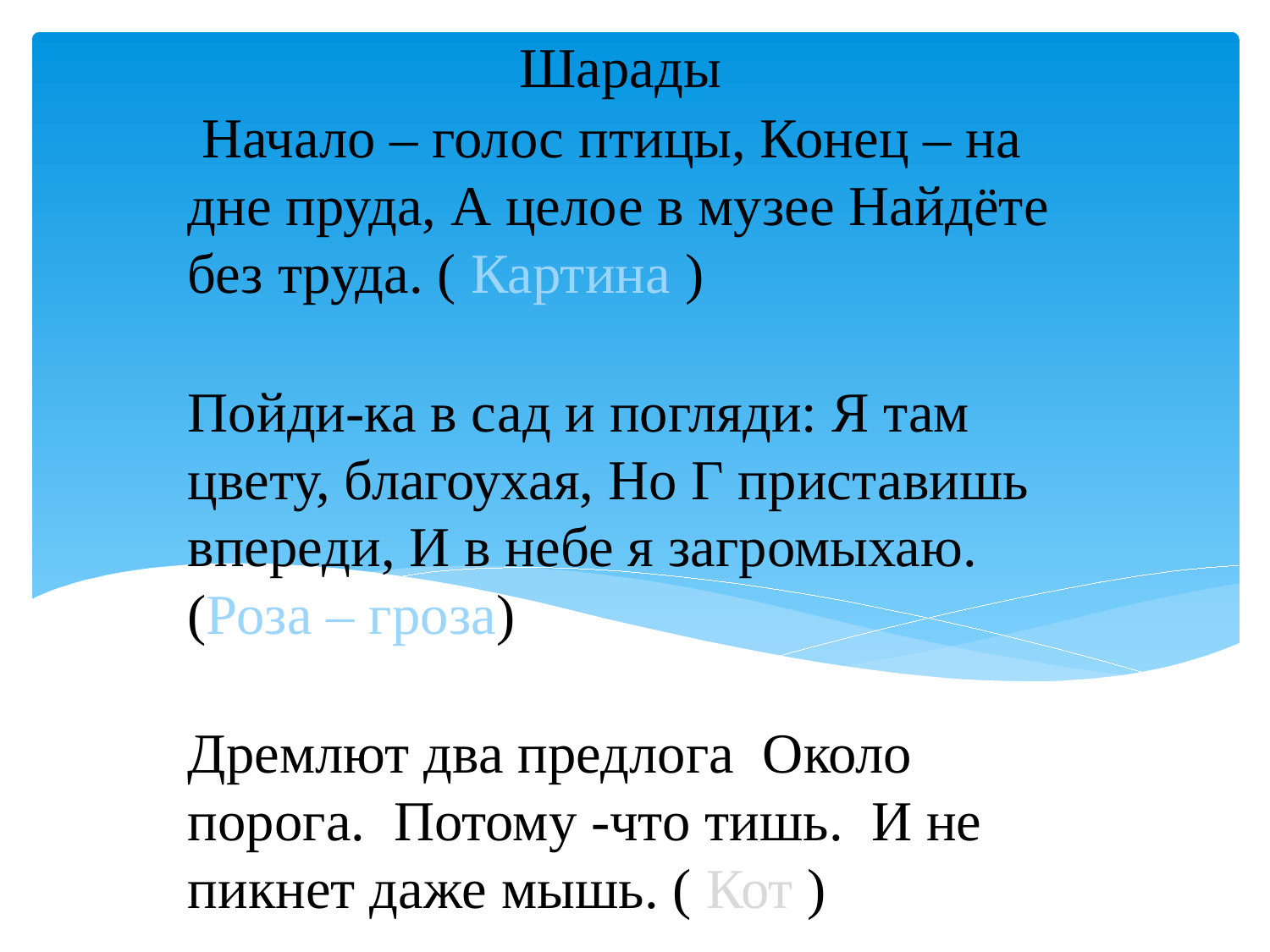

#
Шарады
 Начало – голос птицы, Конец – на дне пруда, А целое в музее Найдёте без труда. ( Картина )

Пойди-ка в сад и погляди: Я там цвету, благоухая, Но Г приставишь впереди, И в небе я загромыхаю. (Роза – гроза)

Дремлют два предлога  Около порога.  Потому -что тишь.  И не пикнет даже мышь. ( Кот )